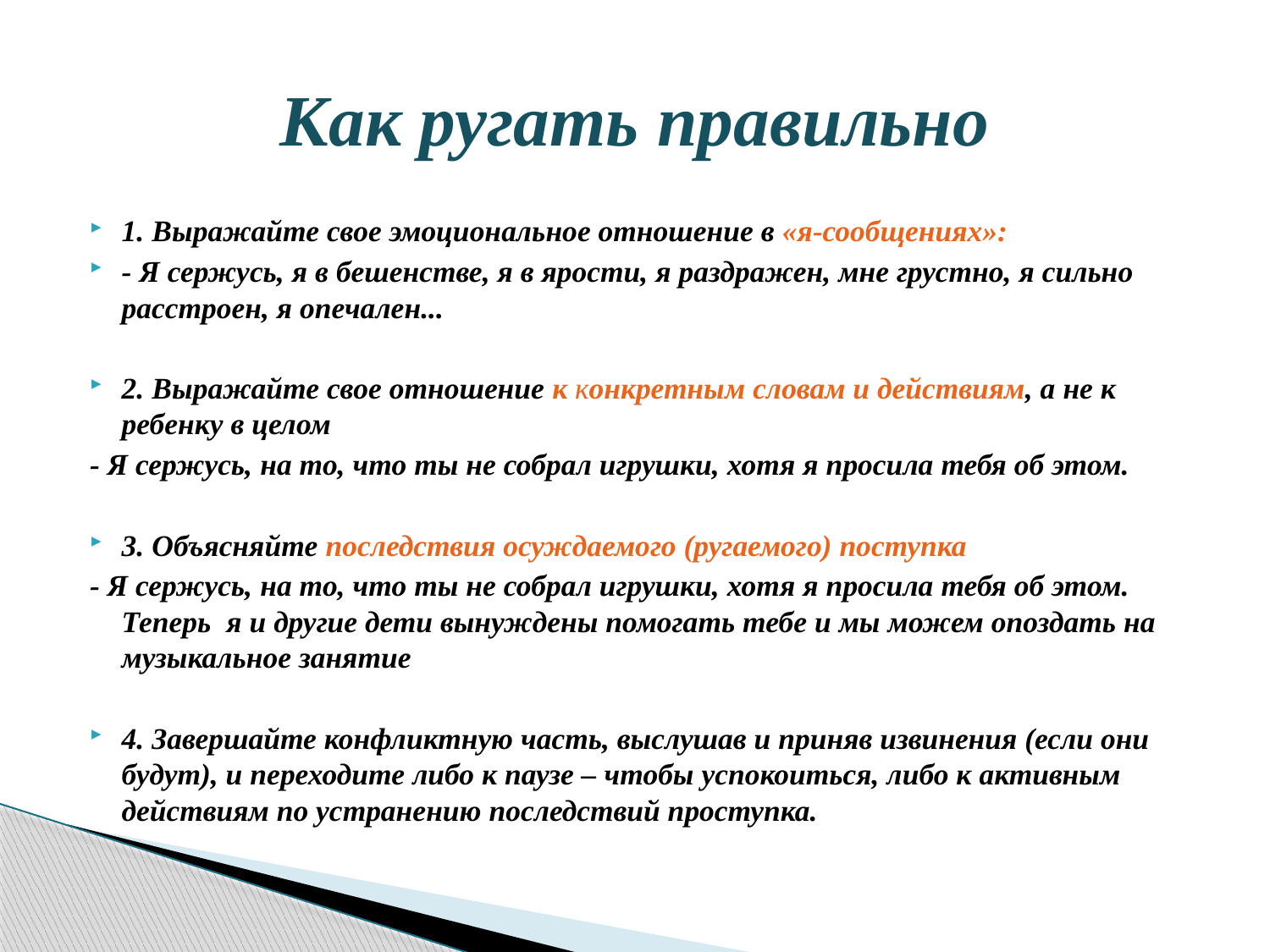

# Как ругать правильно
1. Выражайте свое эмоциональное отношение в «я-сообщениях»:
- Я сержусь, я в бешенстве, я в ярости, я раздражен, мне грустно, я сильно расстроен, я опечален...

2. Выражайте свое отношение к конкретным словам и действиям, а не к ребенку в целом
- Я сержусь, на то, что ты не собрал игрушки, хотя я просила тебя об этом.

3. Объясняйте последствия осуждаемого (ругаемого) поступка
- Я сержусь, на то, что ты не собрал игрушки, хотя я просила тебя об этом. Теперь  я и другие дети вынуждены помогать тебе и мы можем опоздать на музыкальное занятие

4. Завершайте конфликтную часть, выслушав и приняв извинения (если они будут), и переходите либо к паузе – чтобы успокоиться, либо к активным действиям по устранению последствий проступка.